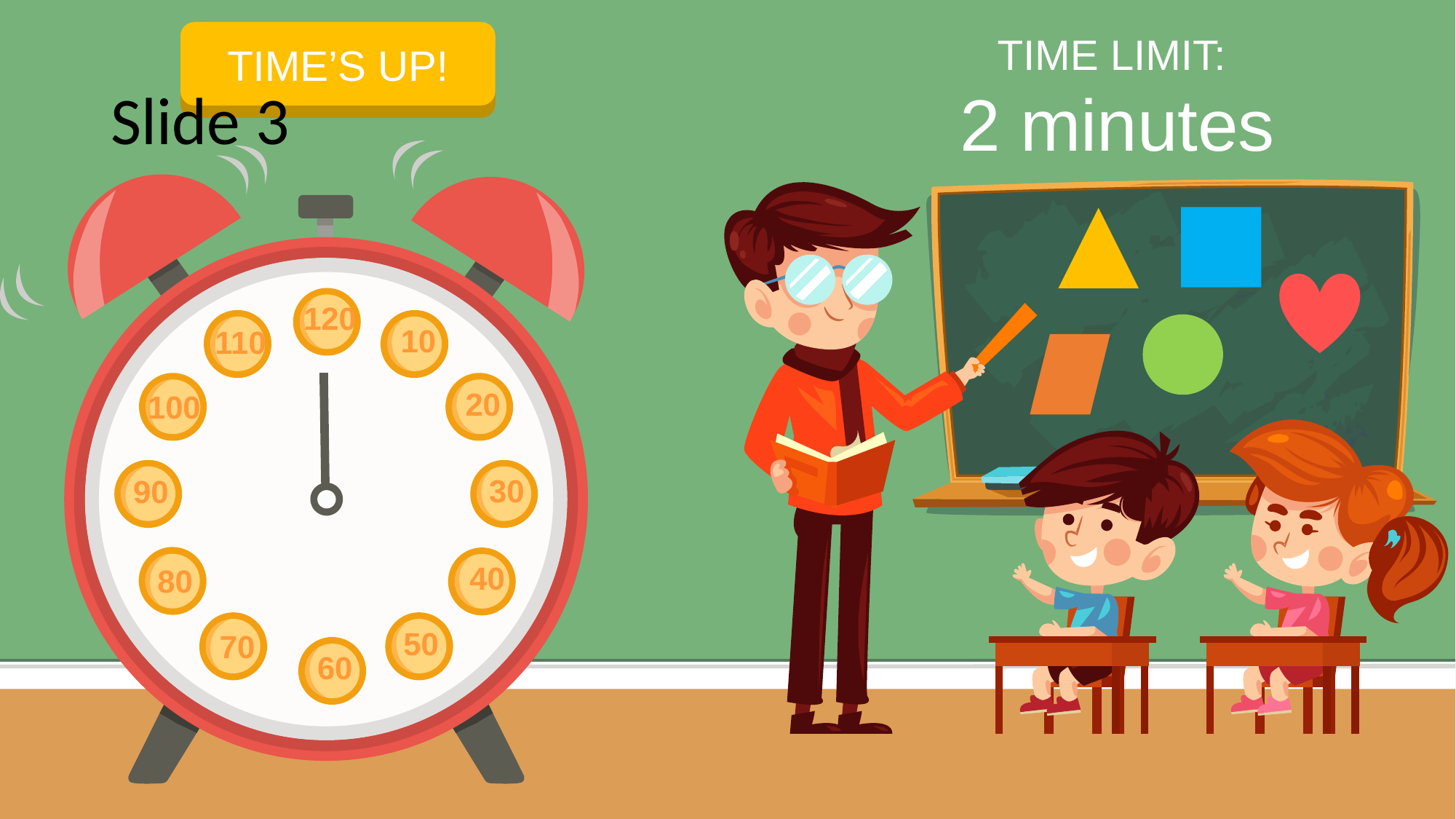

START TIMER

TIME’S UP!

120

110

10

100

20

90

30

80

40

70

50

60

TIME LIMIT:
2 minutes
# Slide 3